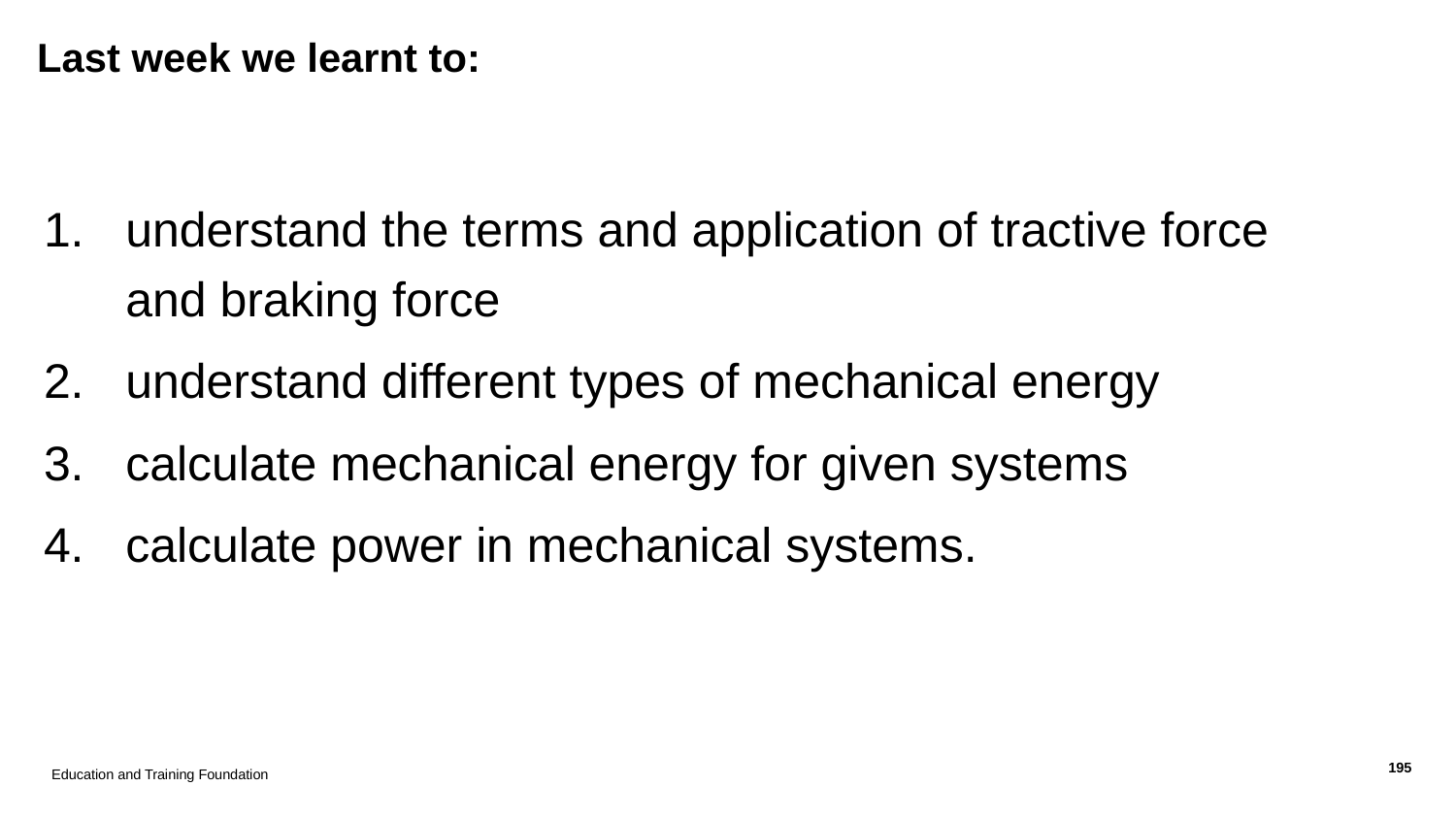

# Last week we learnt to:
understand the terms and application of tractive force and braking force
understand different types of mechanical energy
calculate mechanical energy for given systems
calculate power in mechanical systems.

Education and Training Foundation
195